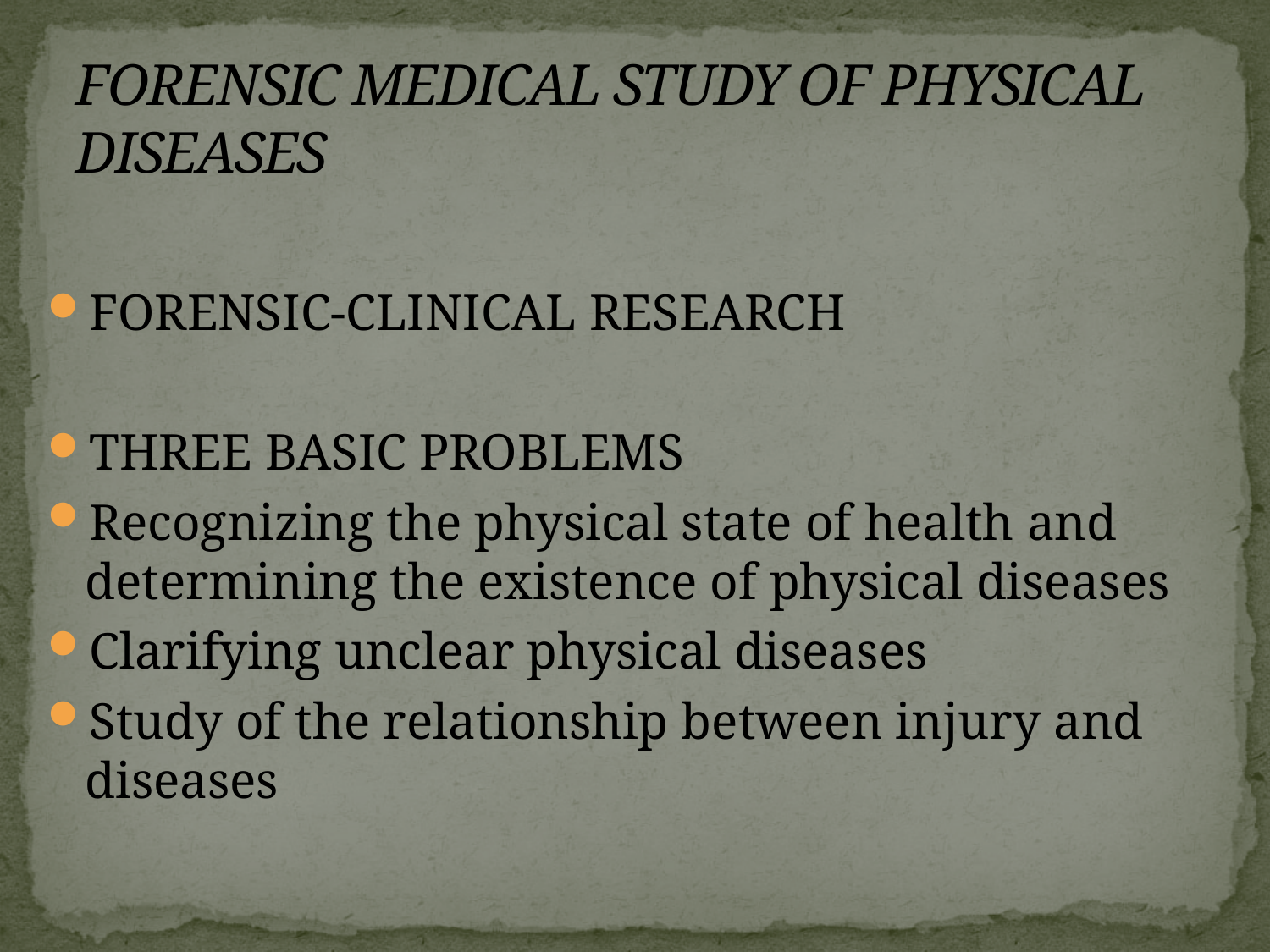

# FORENSIC MEDICAL STUDY OF PHYSICAL DISEASES
FORENSIC-CLINICAL RESEARCH

THREE BASIC PROBLEMS
Recognizing the physical state of health and determining the existence of physical diseases
Clarifying unclear physical diseases
Study of the relationship between injury and diseases